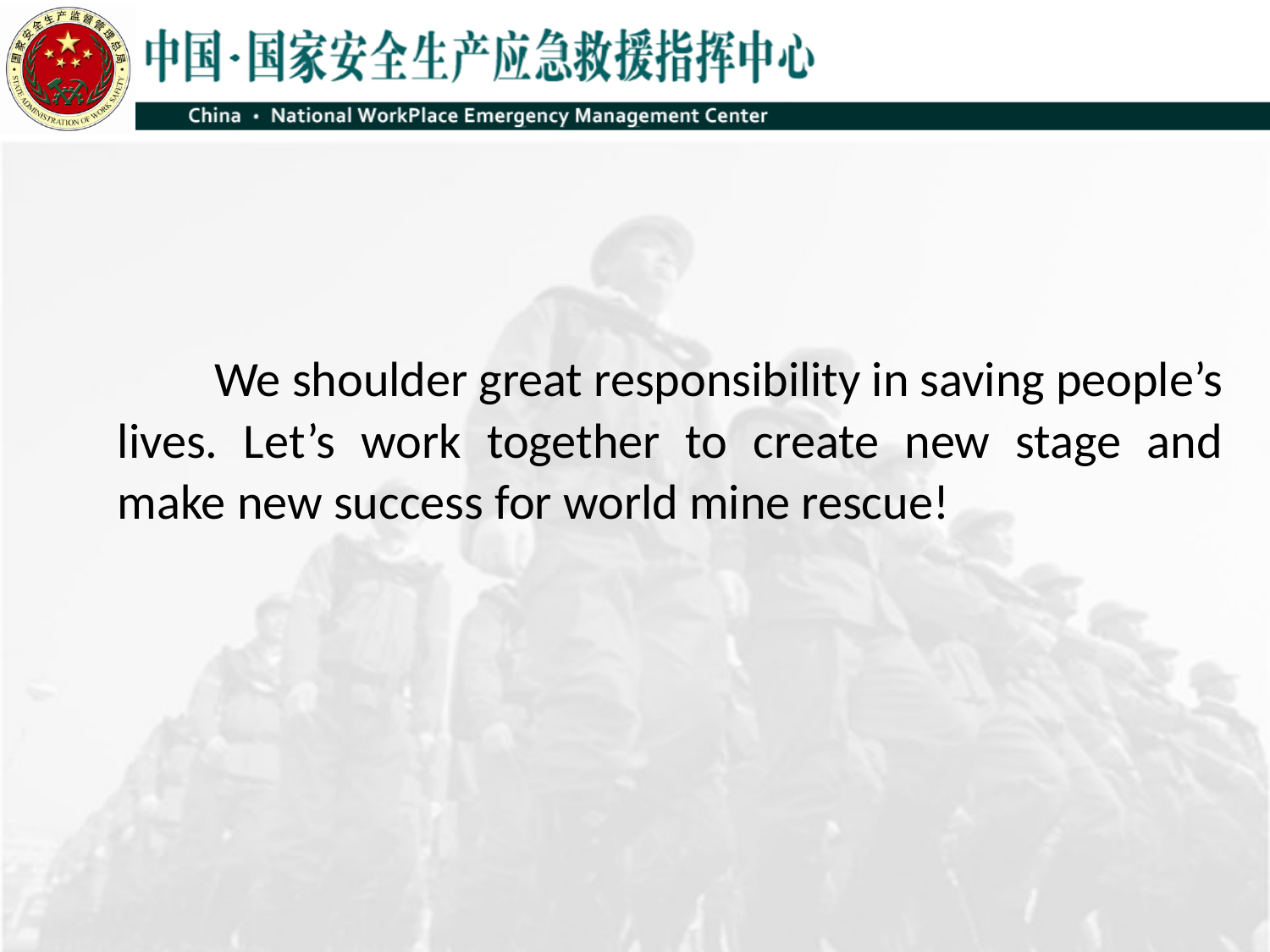

We shoulder great responsibility in saving people’s lives. Let’s work together to create new stage and make new success for world mine rescue!